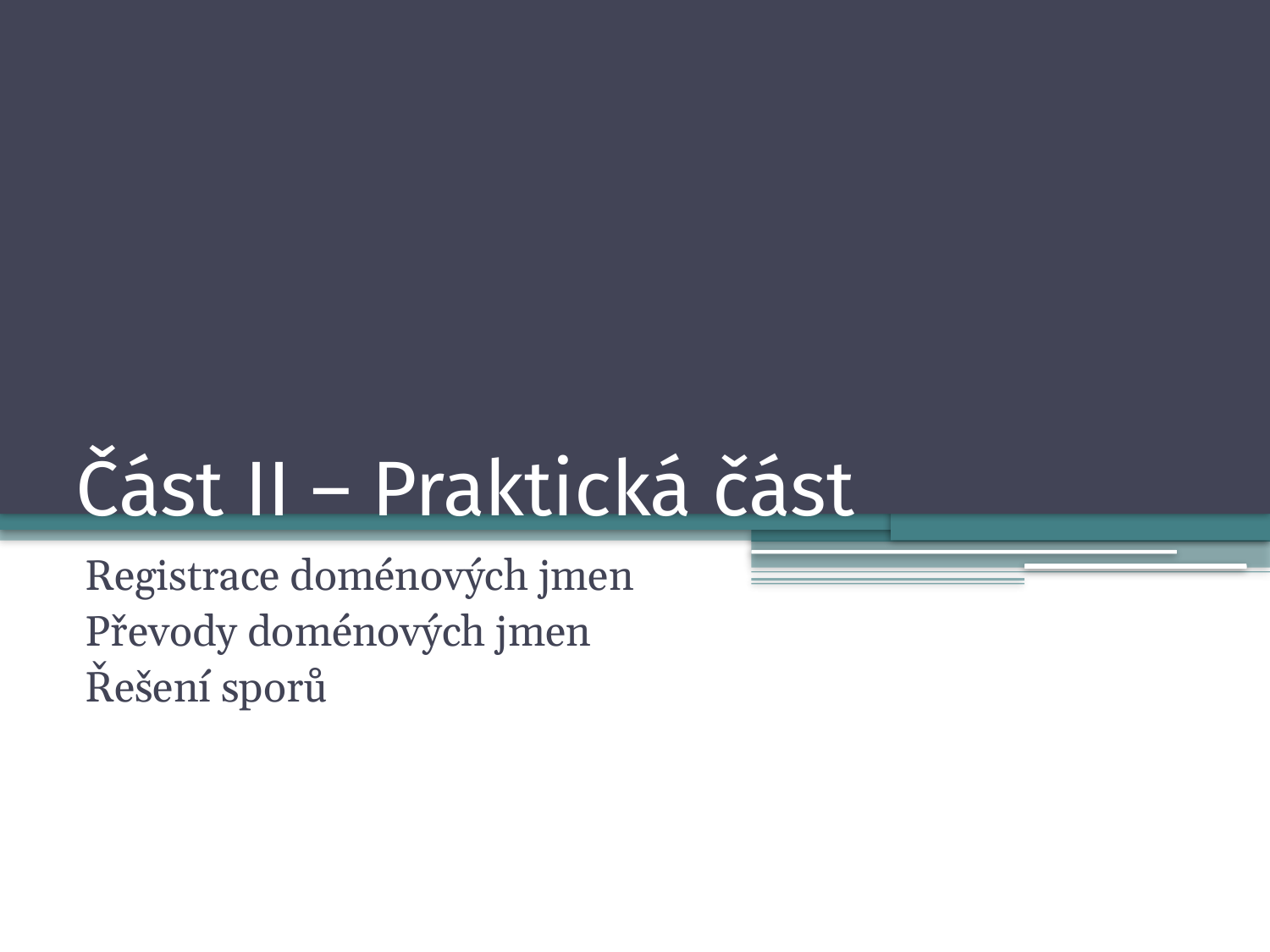

# Část II – Praktická část
Registrace doménových jmen
Převody doménových jmen
Řešení sporů